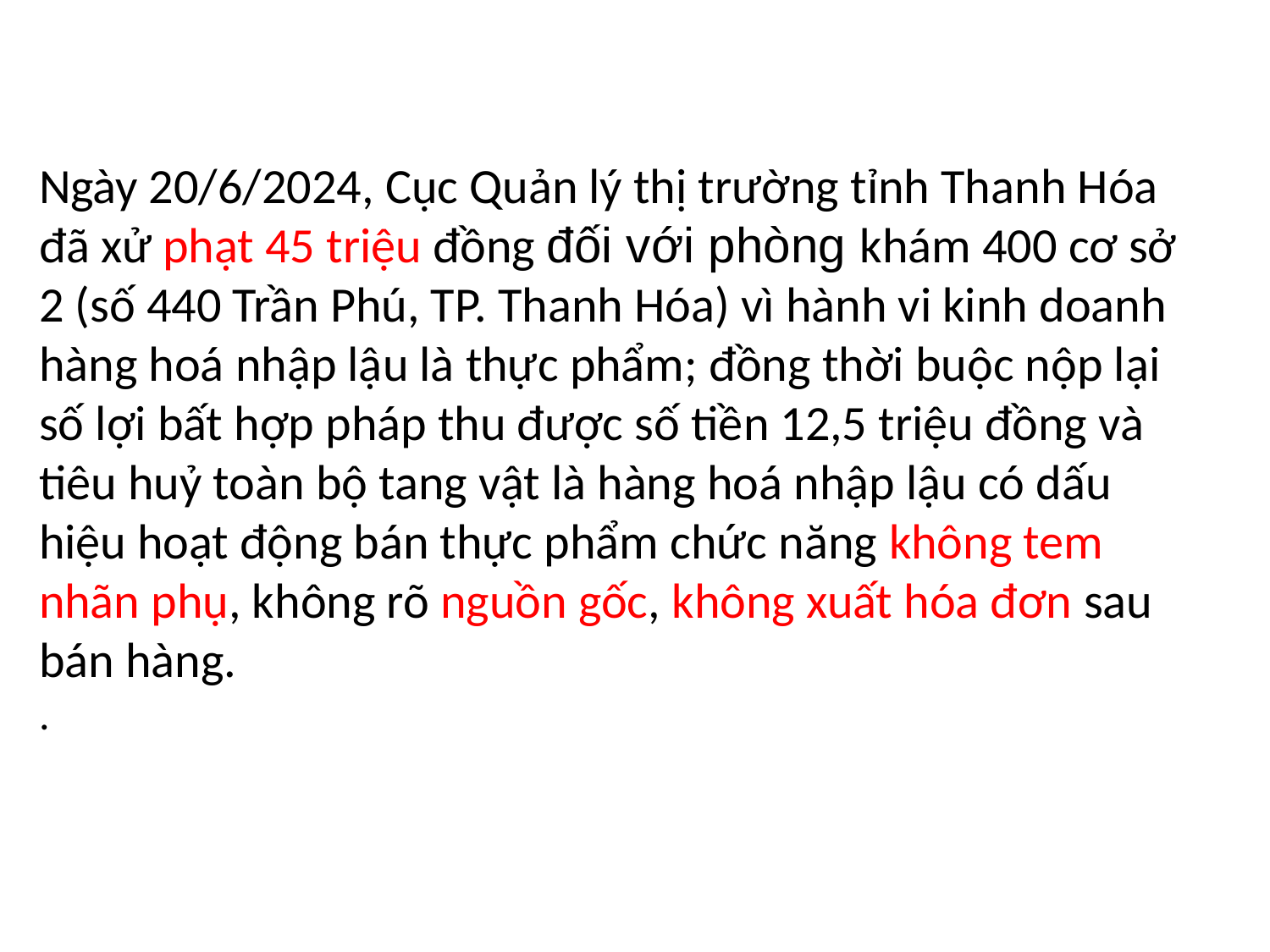

Ngày 20/6/2024, Cục Quản lý thị trường tỉnh Thanh Hóa đã xử phạt 45 triệu đồng đối với phòng khám 400 cơ sở 2 (số 440 Trần Phú, TP. Thanh Hóa) vì hành vi kinh doanh hàng hoá nhập lậu là thực phẩm; đồng thời buộc nộp lại số lợi bất hợp pháp thu được số tiền 12,5 triệu đồng và tiêu huỷ toàn bộ tang vật là hàng hoá nhập lậu có dấu hiệu hoạt động bán thực phẩm chức năng không tem nhãn phụ, không rõ nguồn gốc, không xuất hóa đơn sau bán hàng.
.